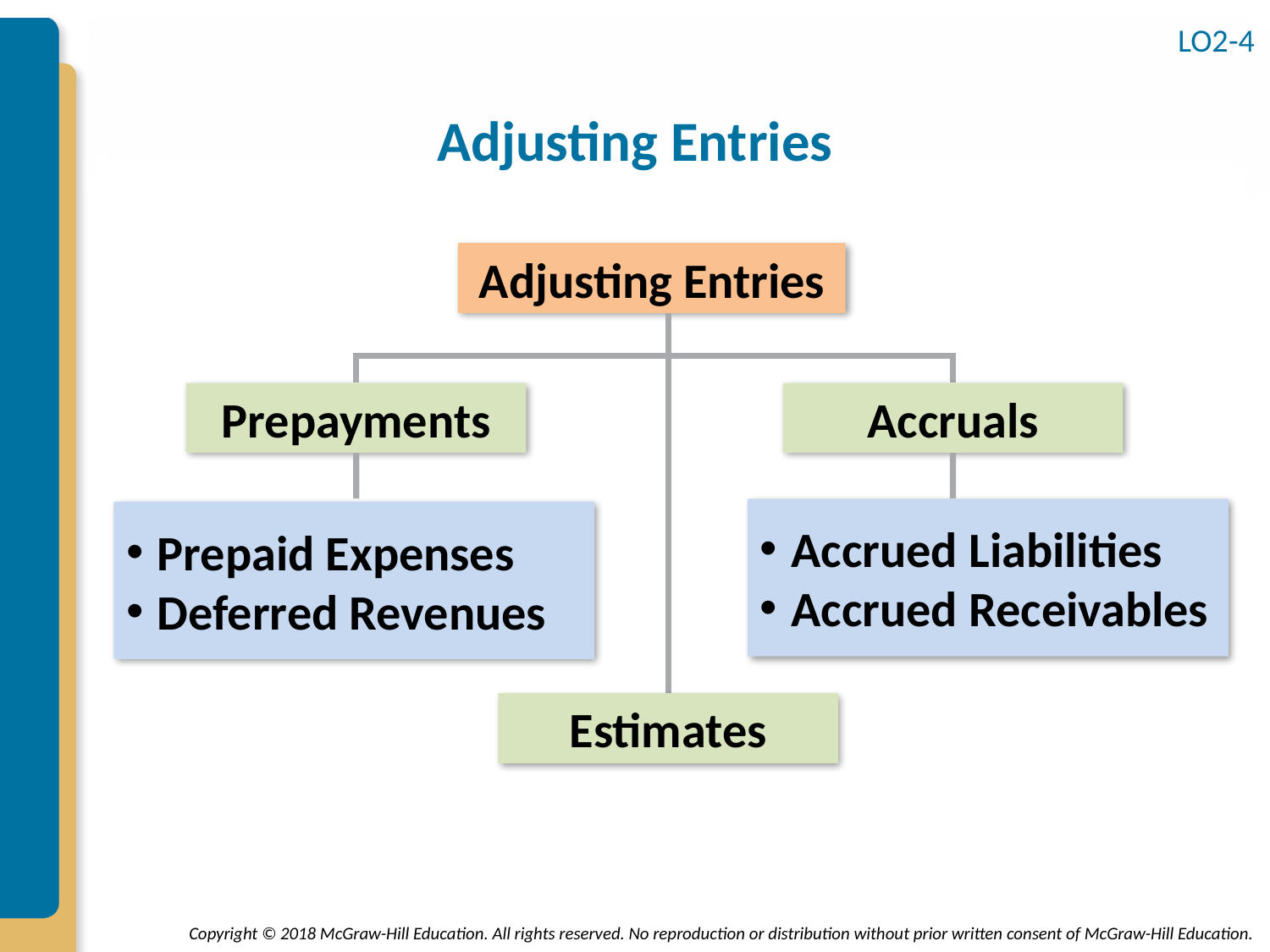

LO2-4
# Adjusting Entries
Adjusting Entries
Prepayments
Accruals
Accrued Liabilities
Accrued Receivables
Prepaid Expenses
Deferred Revenues
Estimates